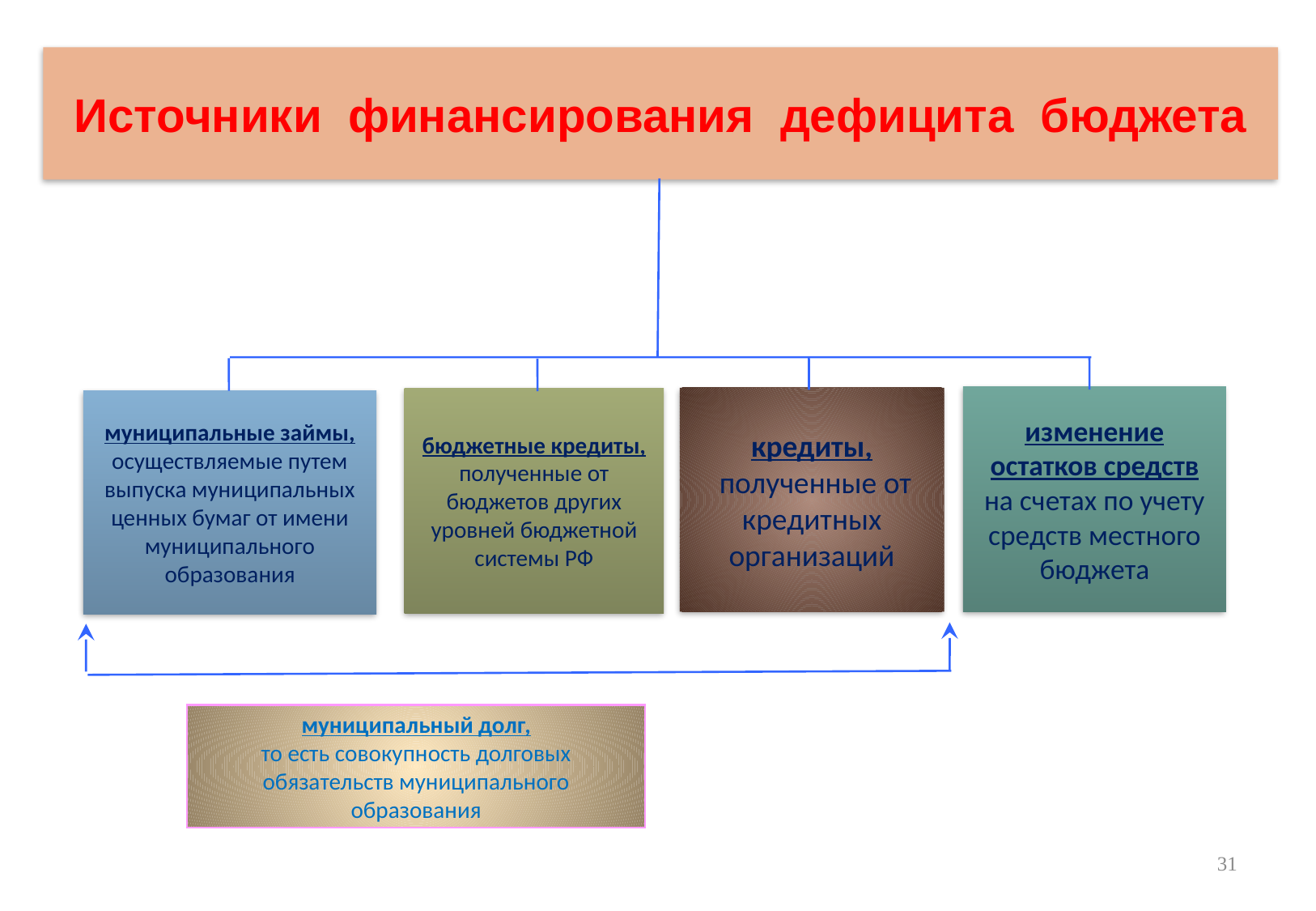

# Источники  финансирования  дефицита  бюджета

изменение остатков средств на счетах по учету средств местного бюджета
кредиты,
 полученные от кредитных организаций
бюджетные кредиты, полученные от бюджетов других уровней бюджетной системы РФ
муниципальные займы, осуществляемые путем выпуска муниципальных ценных бумаг от имени муниципального образования

муниципальный долг,
то есть совокупность долговых обязательств муниципального образования
31